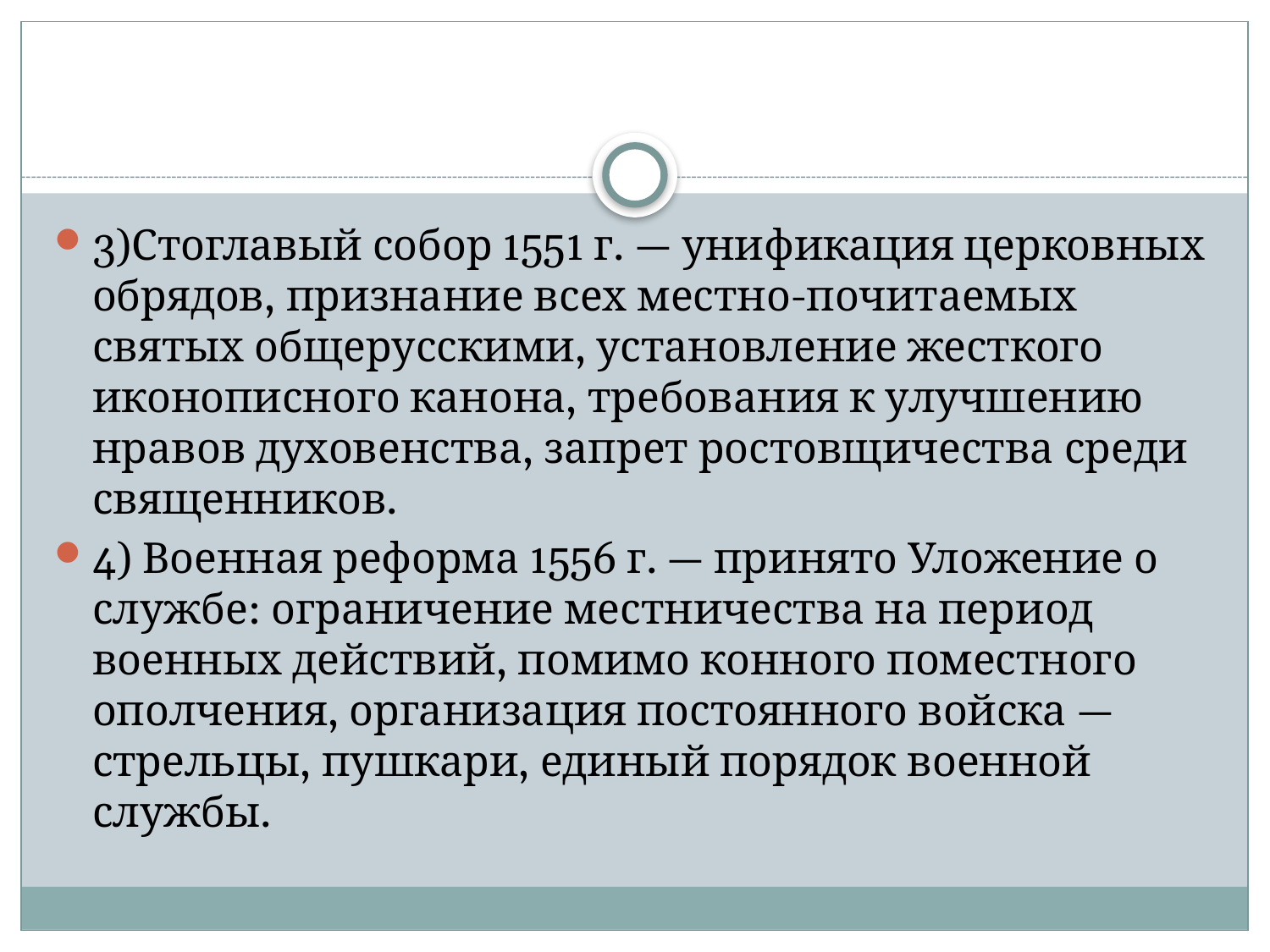

#
3)Стоглавый собор 1551 г. — унификация церковных обрядов, признание всех местно-почитаемых святых общерусскими, установление жесткого иконописного канона, требования к улучшению нравов духовенства, запрет ростовщичества среди священников.
4) Военная реформа 1556 г. — принято Уложение о службе: ограничение местничества на период военных действий, помимо конного поместного ополчения, организация постоянного войска — стрельцы, пушкари, единый порядок военной службы.